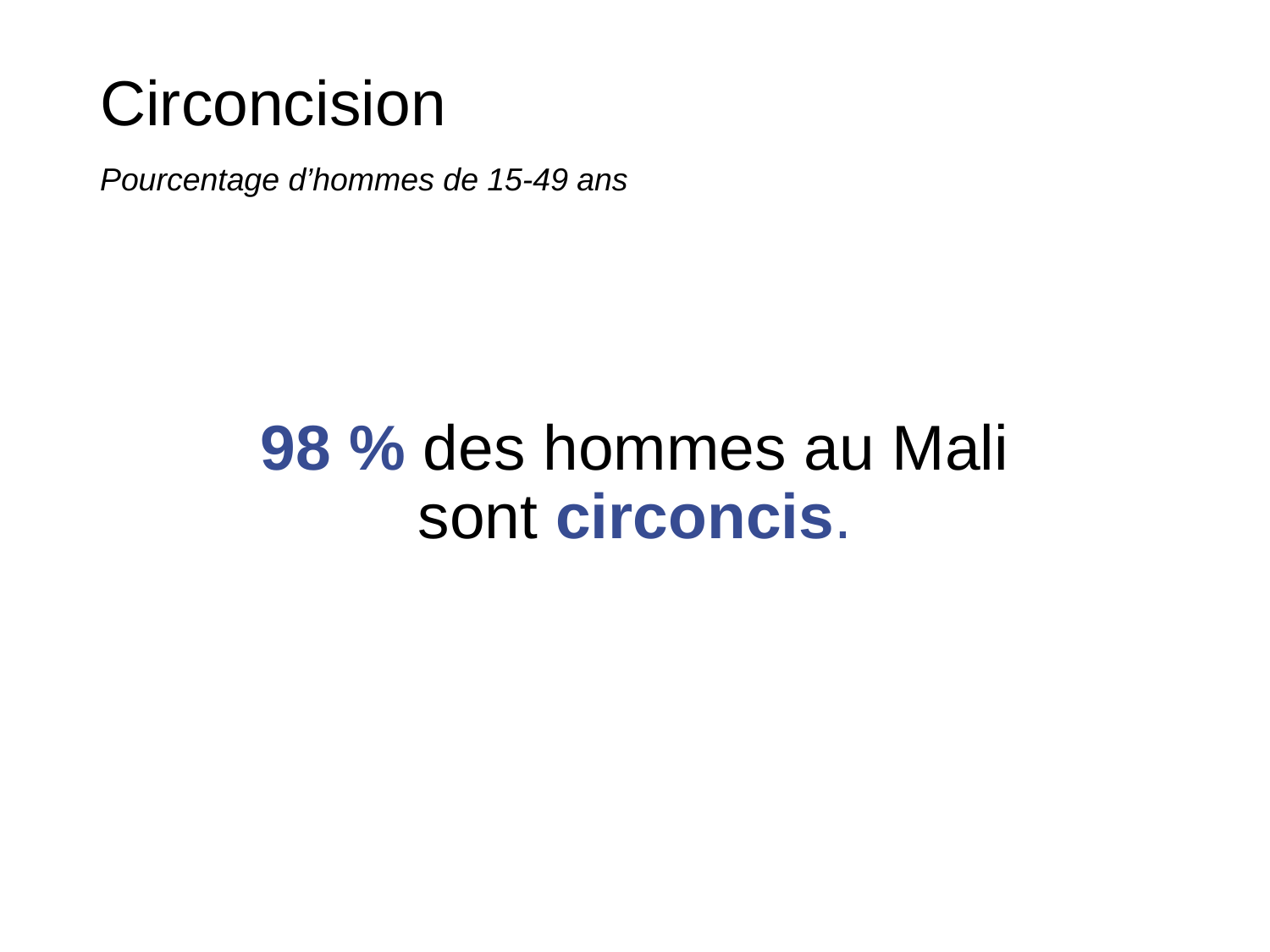

# Circoncision
Pourcentage d’hommes de 15-49 ans
98 % des hommes au Mali sont circoncis.